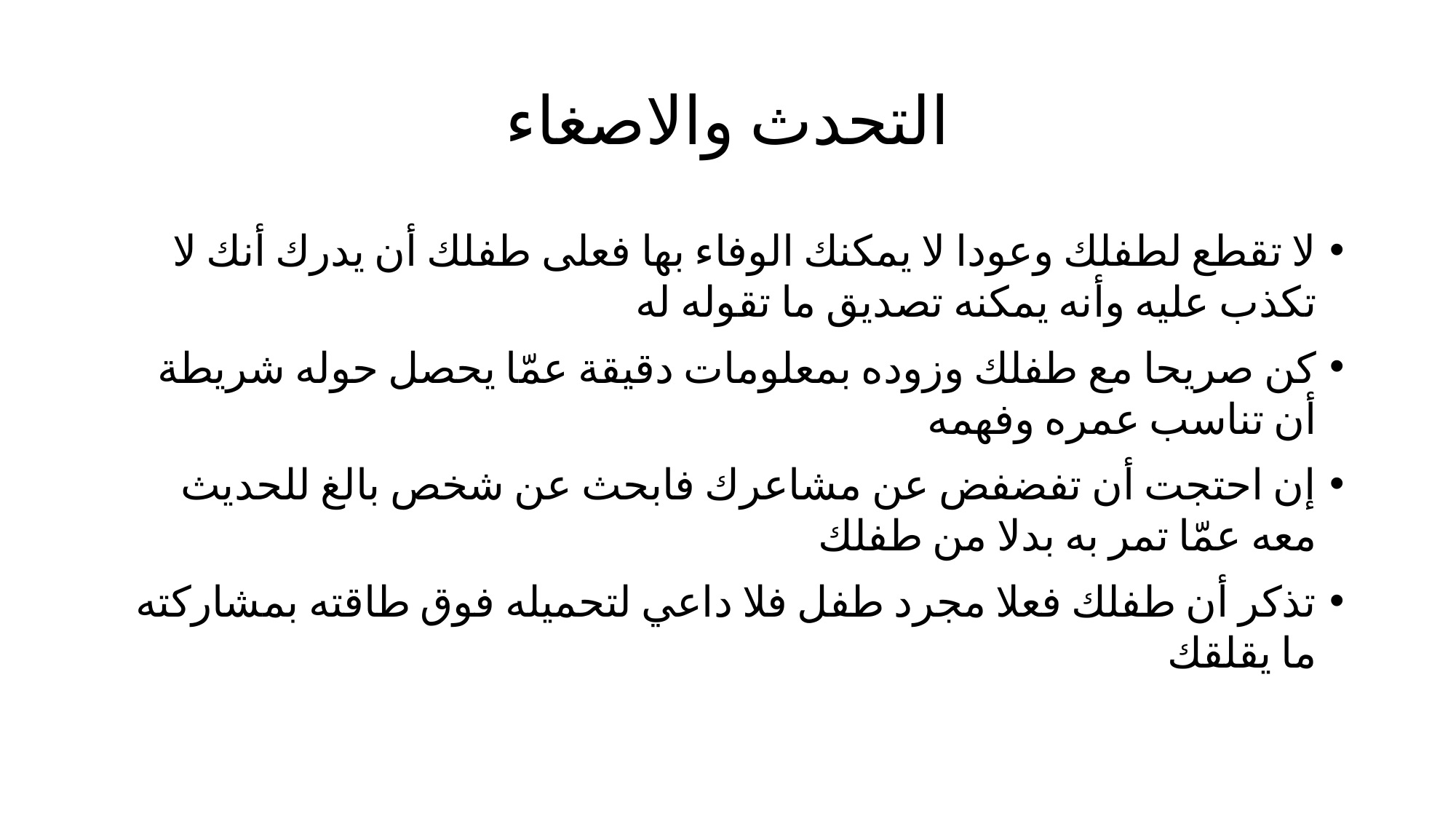

# التحدث والاصغاء
لا تقطع لطفلك وعودا لا يمكنك الوفاء بها فعلى طفلك أن يدرك أنك لا تكذب عليه وأنه يمكنه تصديق ما تقوله له
كن صريحا مع طفلك وزوده بمعلومات دقيقة عمّا يحصل حوله شريطة أن تناسب عمره وفهمه
إن احتجت أن تفضفض عن مشاعرك فابحث عن شخص بالغ للحديث معه عمّا تمر به بدلا من طفلك
تذكر أن طفلك فعلا مجرد طفل فلا داعي لتحميله فوق طاقته بمشاركته ما يقلقك